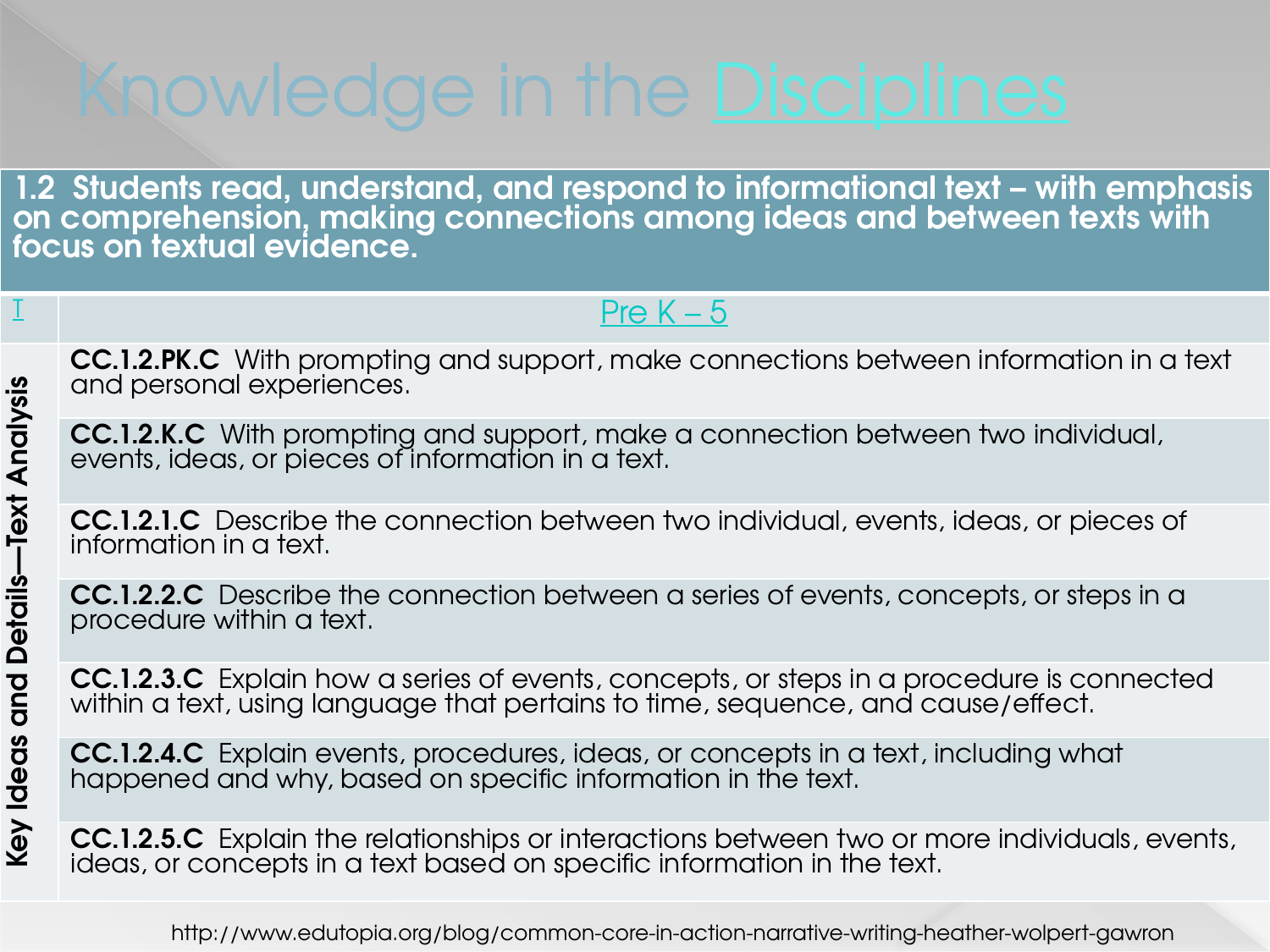

# Knowledge in the Disciplines
| 1.2 Students read, understand, and respond to informational text – with emphasis on comprehension, making connections among ideas and between texts with focus on textual evidence. |  |
| --- | --- |
| T | Pre K – 5 |
| Key Ideas and Details—Text Analysis | CC.1.2.PK.C With prompting and support, make connections between information in a text and personal experiences. |
|  | CC.1.2.K.C With prompting and support, make a connection between two individual, events, ideas, or pieces of information in a text. |
|  | CC.1.2.1.C Describe the connection between two individual, events, ideas, or pieces of information in a text. |
|  | CC.1.2.2.C Describe the connection between a series of events, concepts, or steps in a procedure within a text. |
|  | CC.1.2.3.C Explain how a series of events, concepts, or steps in a procedure is connected within a text, using language that pertains to time, sequence, and cause/effect. |
|  | CC.1.2.4.C Explain events, procedures, ideas, or concepts in a text, including what happened and why, based on specific information in the text. |
|  | CC.1.2.5.C Explain the relationships or interactions between two or more individuals, events, ideas, or concepts in a text based on specific information in the text. |
http://www.edutopia.org/blog/common-core-in-action-narrative-writing-heather-wolpert-gawron